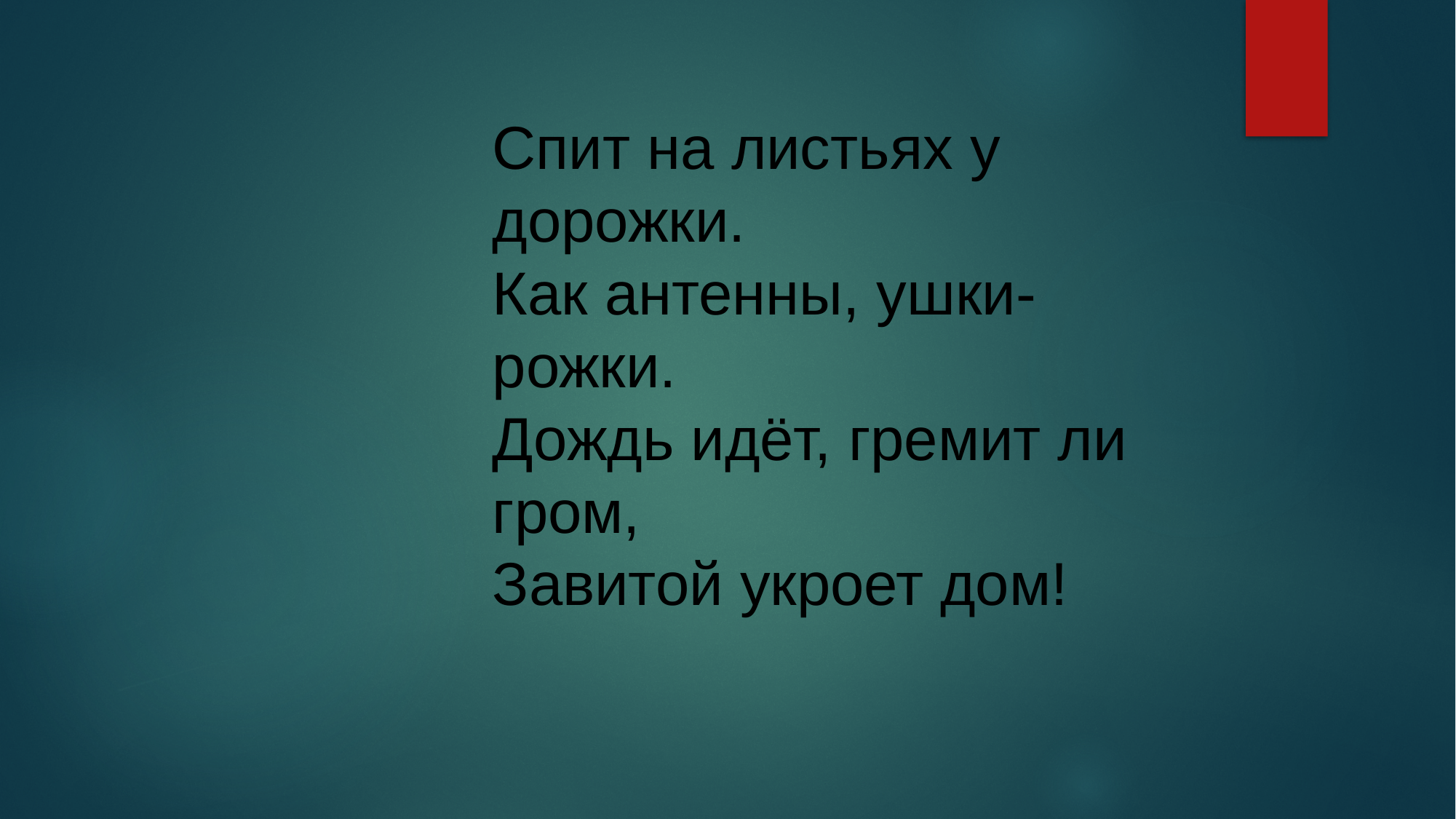

Спит на листьях у дорожки.
Как антенны, ушки-рожки.
Дождь идёт, гремит ли гром,
Завитой укроет дом!